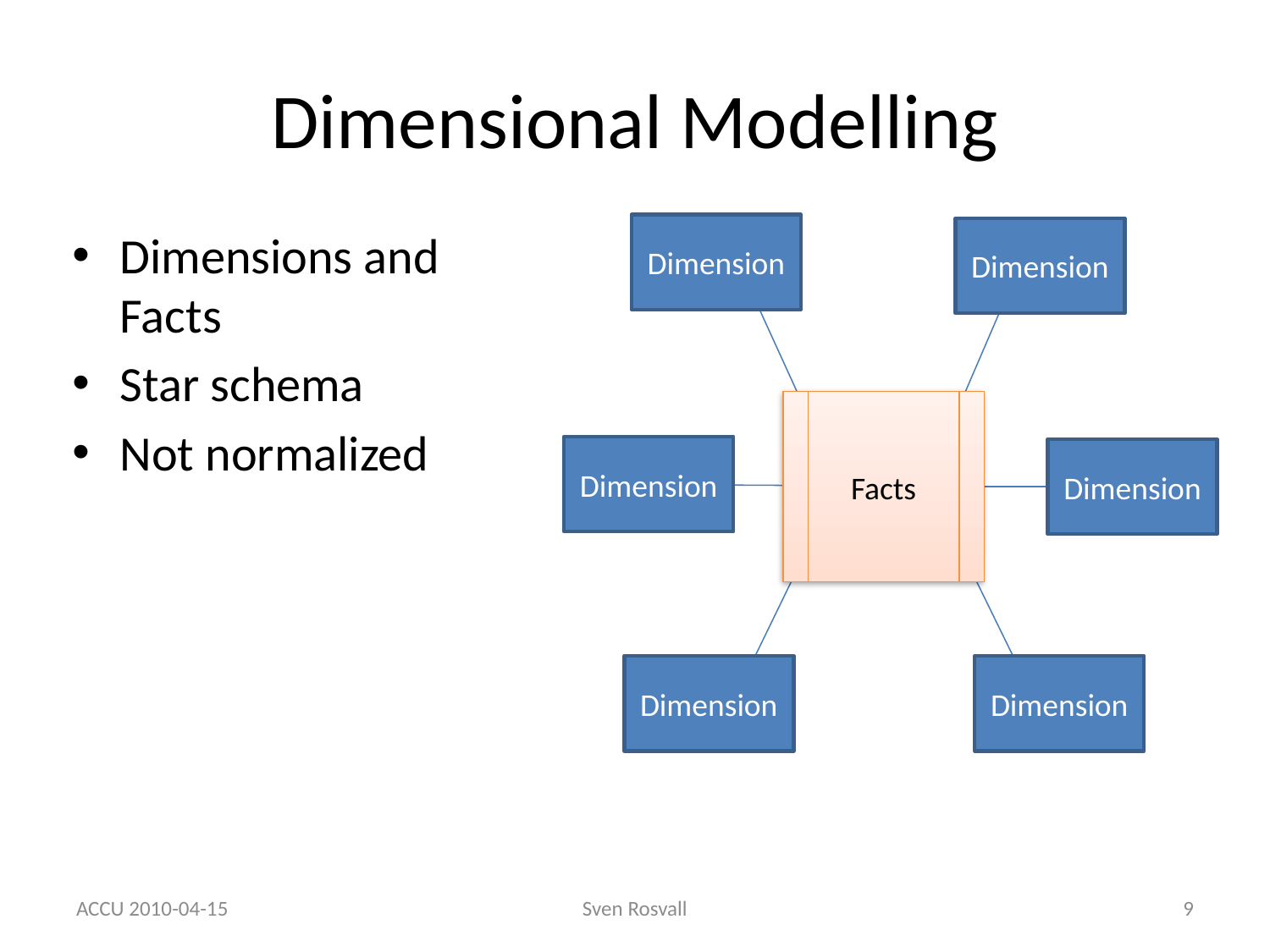

# Dimensional Modelling
Dimension
Dimension
Dimensions and Facts
Star schema
Not normalized
Facts
Dimension
Dimension
Dimension
Dimension
ACCU 2010-04-15
Sven Rosvall
9